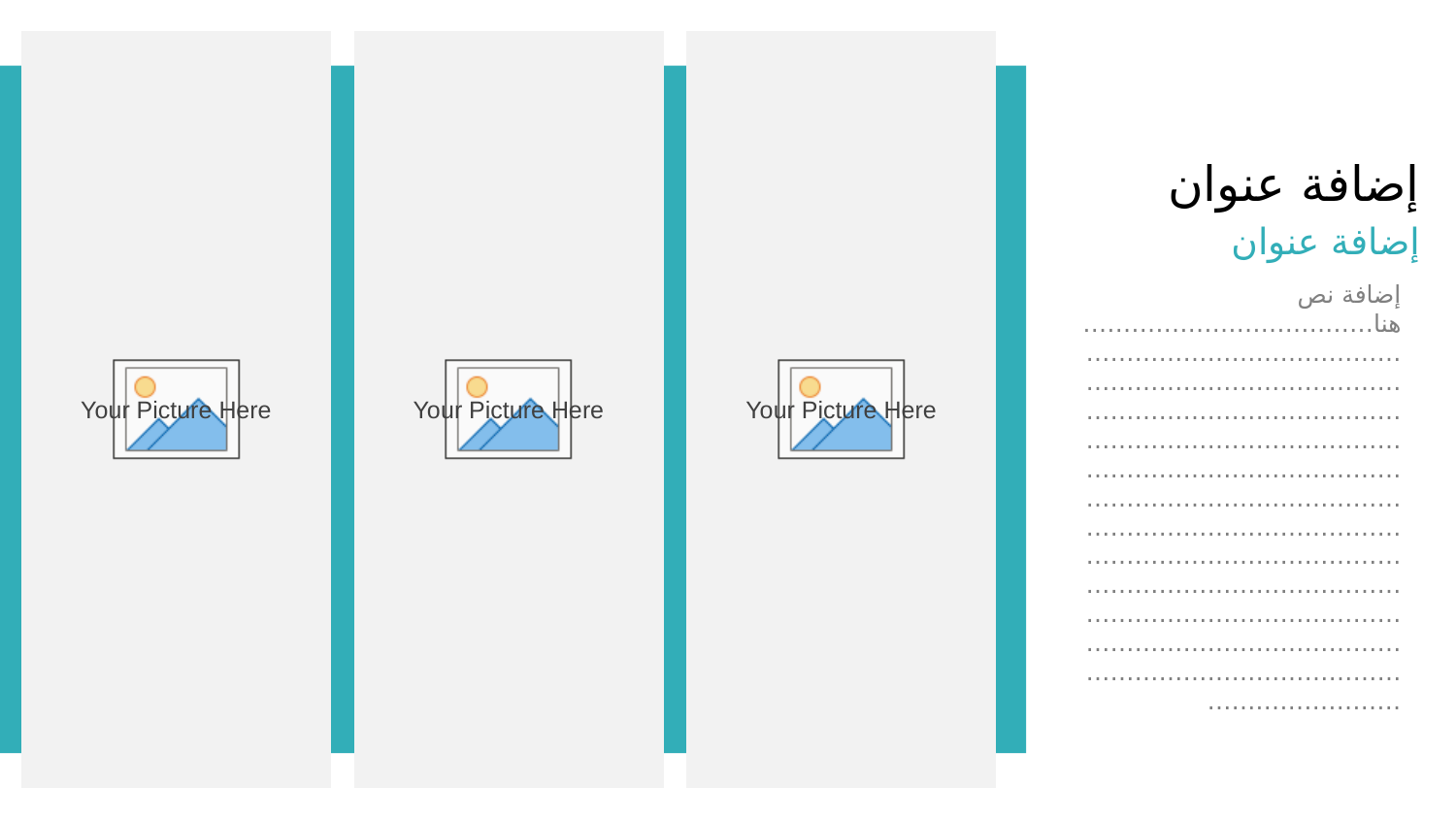

إضافة عنوان
إضافة عنوان

إضافة نص هنا……………………………………………………………………………………………………………………………………………………………………………………………………………………………………………………………………………………………………………………………………………………………………………………………………………………………………………………………………………………